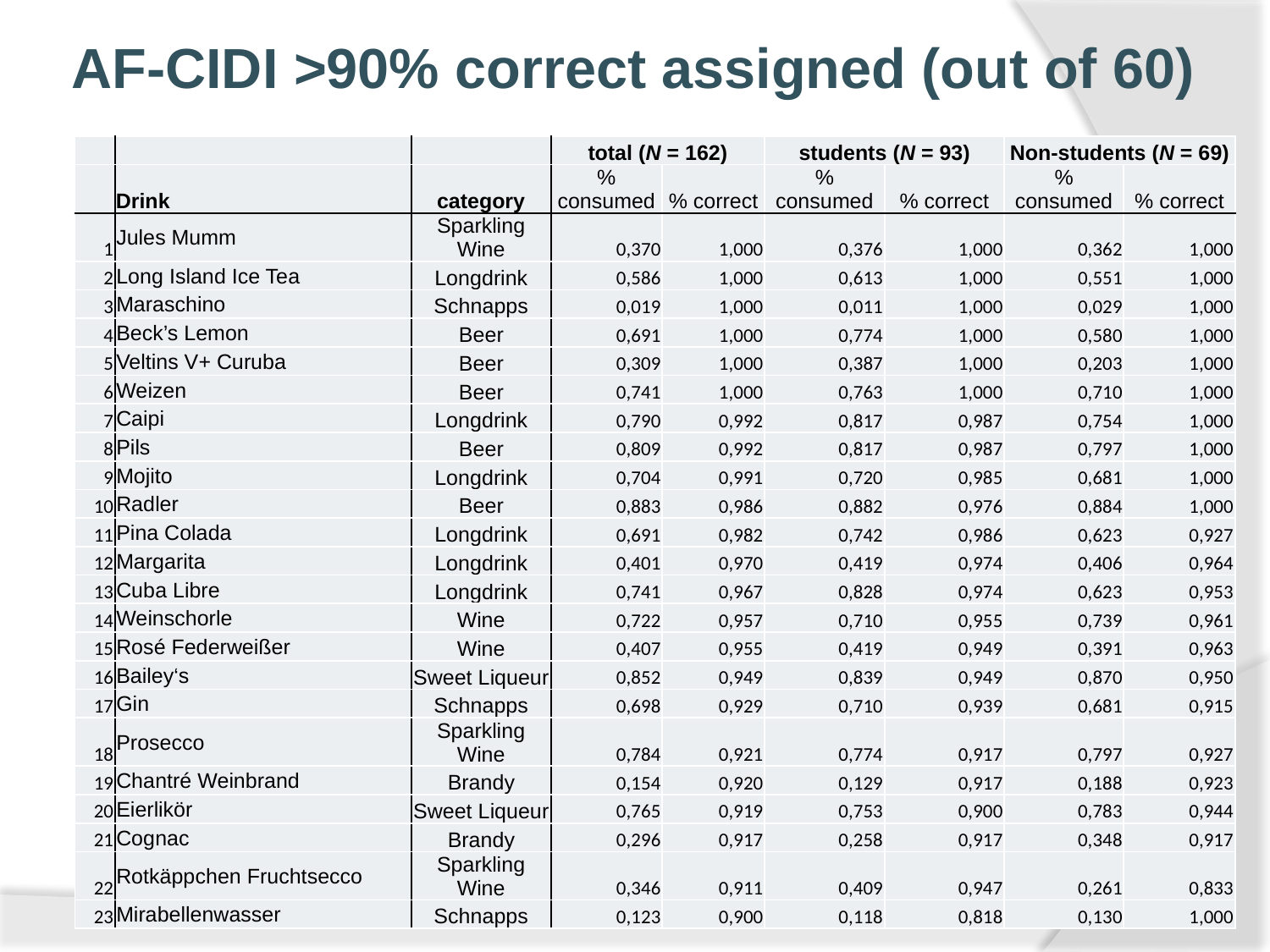

# AF-CIDI >90% correct assigned (out of 60)
|  |  |  | total (N = 162) |  | students (N = 93) |  | Non-students (N = 69) |  |
| --- | --- | --- | --- | --- | --- | --- | --- | --- |
|  | Drink | category | % consumed | % correct | % consumed | % correct | % consumed | % correct |
| 1 | Jules Mumm | Sparkling Wine | 0,370 | 1,000 | 0,376 | 1,000 | 0,362 | 1,000 |
| 2 | Long Island Ice Tea | Longdrink | 0,586 | 1,000 | 0,613 | 1,000 | 0,551 | 1,000 |
| 3 | Maraschino | Schnapps | 0,019 | 1,000 | 0,011 | 1,000 | 0,029 | 1,000 |
| 4 | Beck’s Lemon | Beer | 0,691 | 1,000 | 0,774 | 1,000 | 0,580 | 1,000 |
| 5 | Veltins V+ Curuba | Beer | 0,309 | 1,000 | 0,387 | 1,000 | 0,203 | 1,000 |
| 6 | Weizen | Beer | 0,741 | 1,000 | 0,763 | 1,000 | 0,710 | 1,000 |
| 7 | Caipi | Longdrink | 0,790 | 0,992 | 0,817 | 0,987 | 0,754 | 1,000 |
| 8 | Pils | Beer | 0,809 | 0,992 | 0,817 | 0,987 | 0,797 | 1,000 |
| 9 | Mojito | Longdrink | 0,704 | 0,991 | 0,720 | 0,985 | 0,681 | 1,000 |
| 10 | Radler | Beer | 0,883 | 0,986 | 0,882 | 0,976 | 0,884 | 1,000 |
| 11 | Pina Colada | Longdrink | 0,691 | 0,982 | 0,742 | 0,986 | 0,623 | 0,927 |
| 12 | Margarita | Longdrink | 0,401 | 0,970 | 0,419 | 0,974 | 0,406 | 0,964 |
| 13 | Cuba Libre | Longdrink | 0,741 | 0,967 | 0,828 | 0,974 | 0,623 | 0,953 |
| 14 | Weinschorle | Wine | 0,722 | 0,957 | 0,710 | 0,955 | 0,739 | 0,961 |
| 15 | Rosé Federweißer | Wine | 0,407 | 0,955 | 0,419 | 0,949 | 0,391 | 0,963 |
| 16 | Bailey‘s | Sweet Liqueur | 0,852 | 0,949 | 0,839 | 0,949 | 0,870 | 0,950 |
| 17 | Gin | Schnapps | 0,698 | 0,929 | 0,710 | 0,939 | 0,681 | 0,915 |
| 18 | Prosecco | Sparkling Wine | 0,784 | 0,921 | 0,774 | 0,917 | 0,797 | 0,927 |
| 19 | Chantré Weinbrand | Brandy | 0,154 | 0,920 | 0,129 | 0,917 | 0,188 | 0,923 |
| 20 | Eierlikör | Sweet Liqueur | 0,765 | 0,919 | 0,753 | 0,900 | 0,783 | 0,944 |
| 21 | Cognac | Brandy | 0,296 | 0,917 | 0,258 | 0,917 | 0,348 | 0,917 |
| 22 | Rotkäppchen Fruchtsecco | Sparkling Wine | 0,346 | 0,911 | 0,409 | 0,947 | 0,261 | 0,833 |
| 23 | Mirabellenwasser | Schnapps | 0,123 | 0,900 | 0,118 | 0,818 | 0,130 | 1,000 |